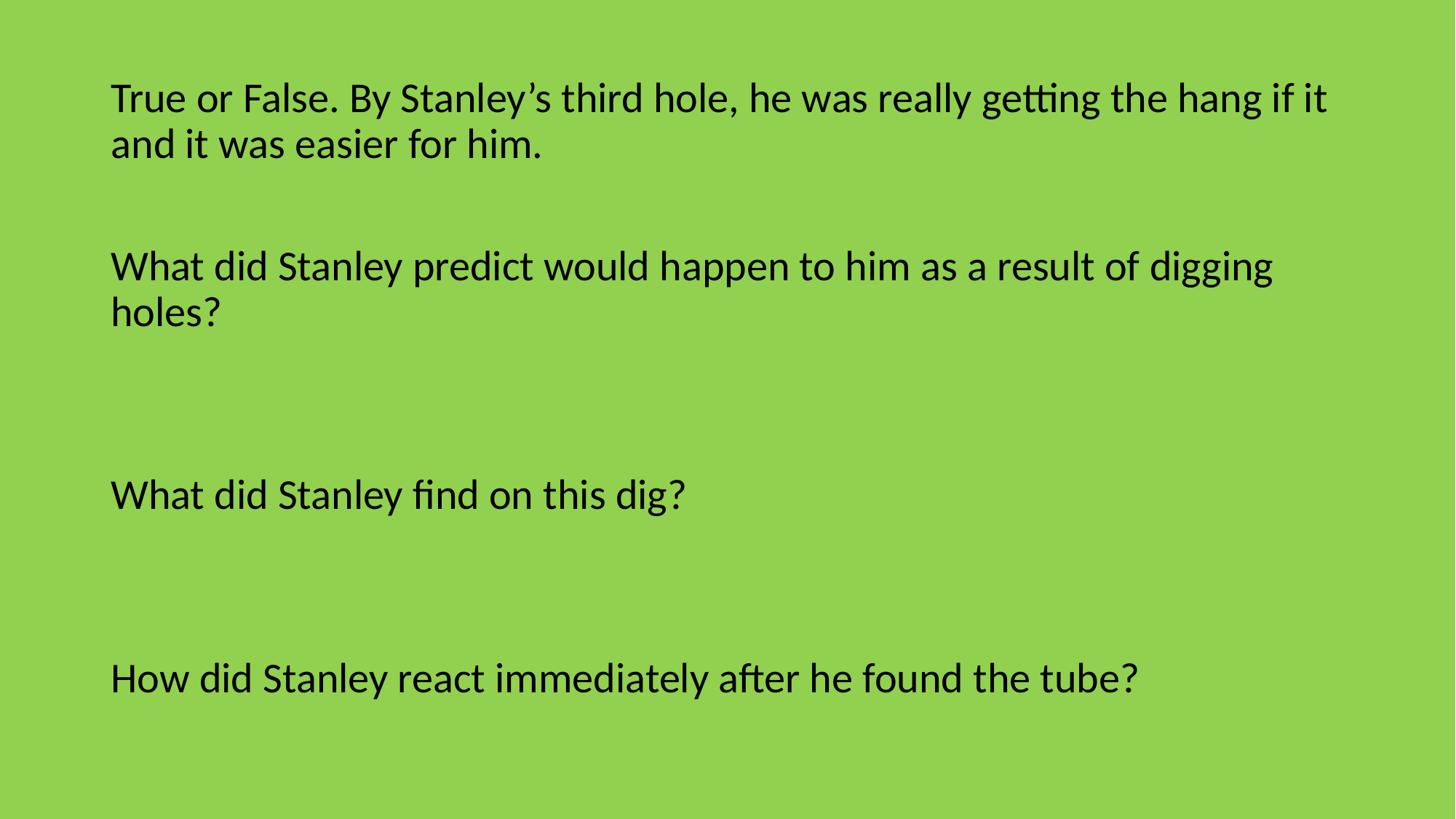

True or False. By Stanley’s third hole, he was really getting the hang if it and it was easier for him.

What did Stanley predict would happen to him as a result of digging holes?

What did Stanley find on this dig?

How did Stanley react immediately after he found the tube?